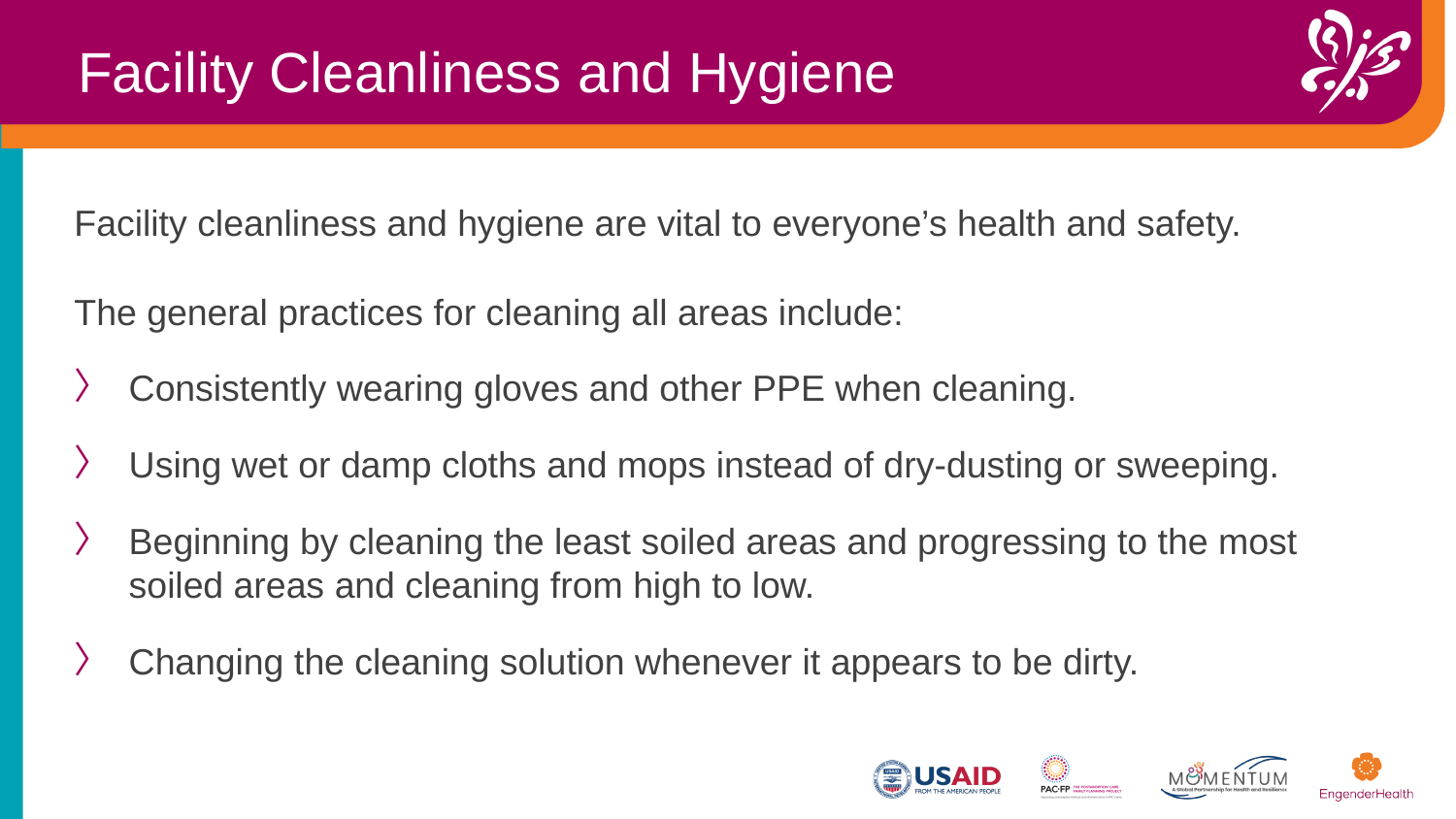

Facility Cleanliness and Hygiene
Facility cleanliness and hygiene are vital to everyone’s health and safety.
The general practices for cleaning all areas include:​
Consistently wearing gloves and other PPE when cleaning.
Using wet or damp cloths and mops instead of dry-dusting or sweeping.
Beginning by cleaning the least soiled areas and progressing to the most soiled areas and cleaning from high to low.
Changing the cleaning solution whenever it appears to be dirty.